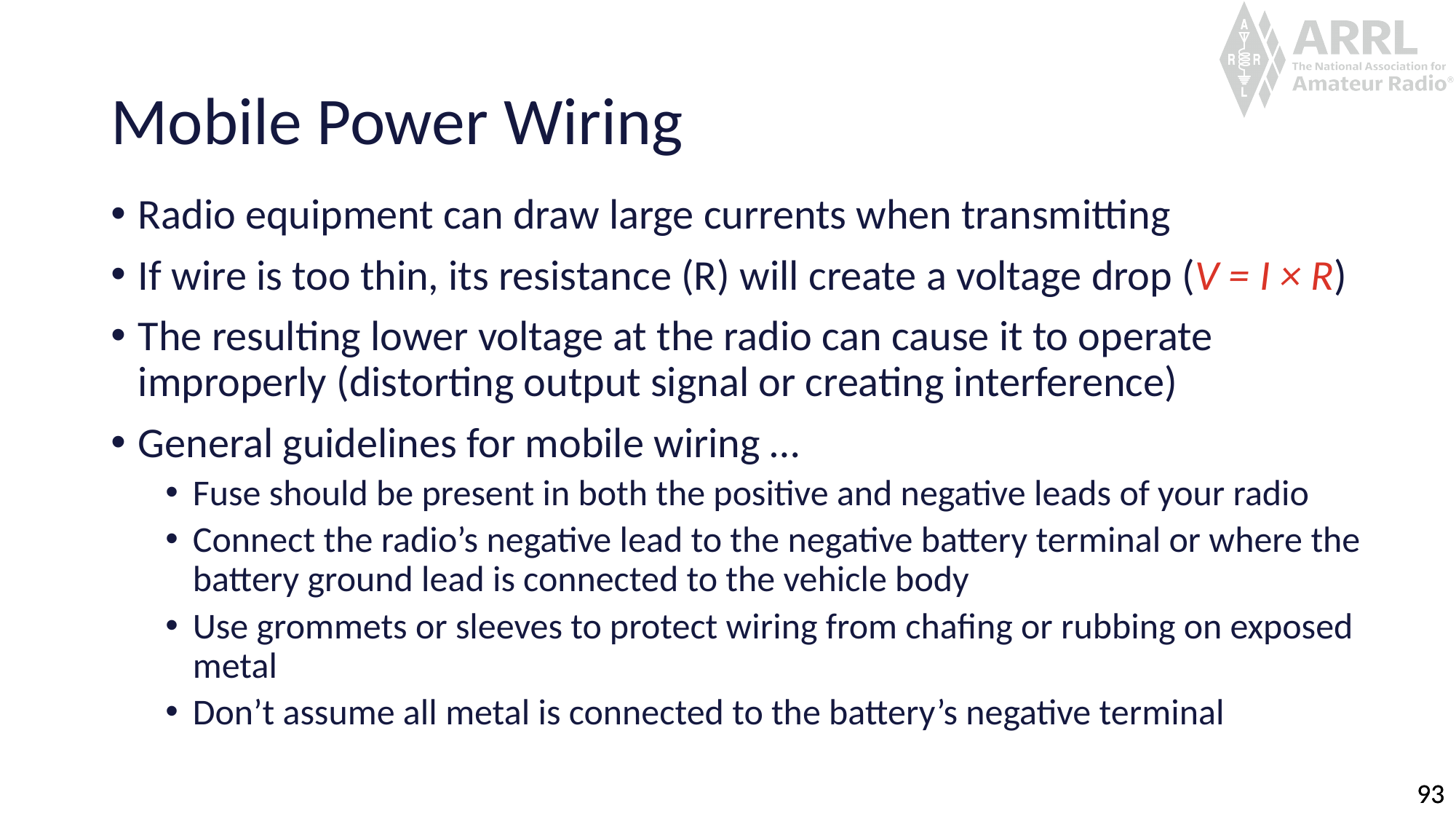

# Mobile Power Wiring
Radio equipment can draw large currents when transmitting
If wire is too thin, its resistance (R) will create a voltage drop (V = I × R)
The resulting lower voltage at the radio can cause it to operate improperly (distorting output signal or creating interference)
General guidelines for mobile wiring …
Fuse should be present in both the positive and negative leads of your radio
Connect the radio’s negative lead to the negative battery terminal or where the battery ground lead is connected to the vehicle body
Use grommets or sleeves to protect wiring from chafing or rubbing on exposed metal
Don’t assume all metal is connected to the battery’s negative terminal